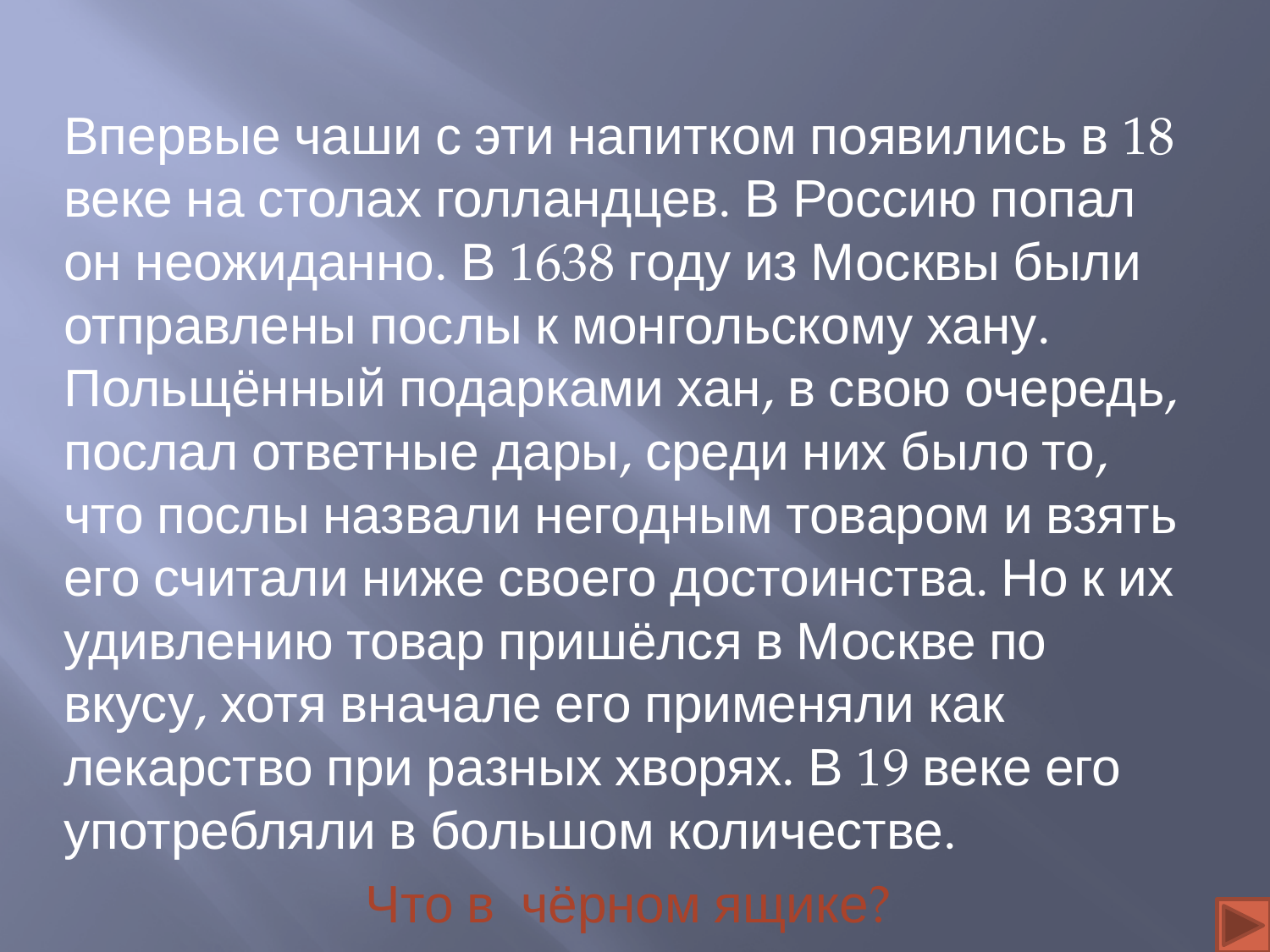

#
Впервые чаши с эти напитком появились в 18 веке на столах голландцев. В Россию попал он неожиданно. В 1638 году из Москвы были отправлены послы к монгольскому хану. Польщённый подарками хан, в свою очередь, послал ответные дары, среди них было то, что послы назвали негодным товаром и взять его считали ниже своего достоинства. Но к их удивлению товар пришёлся в Москве по вкусу, хотя вначале его применяли как лекарство при разных хворях. В 19 веке его употребляли в большом количестве.
Что в  чёрном ящике?